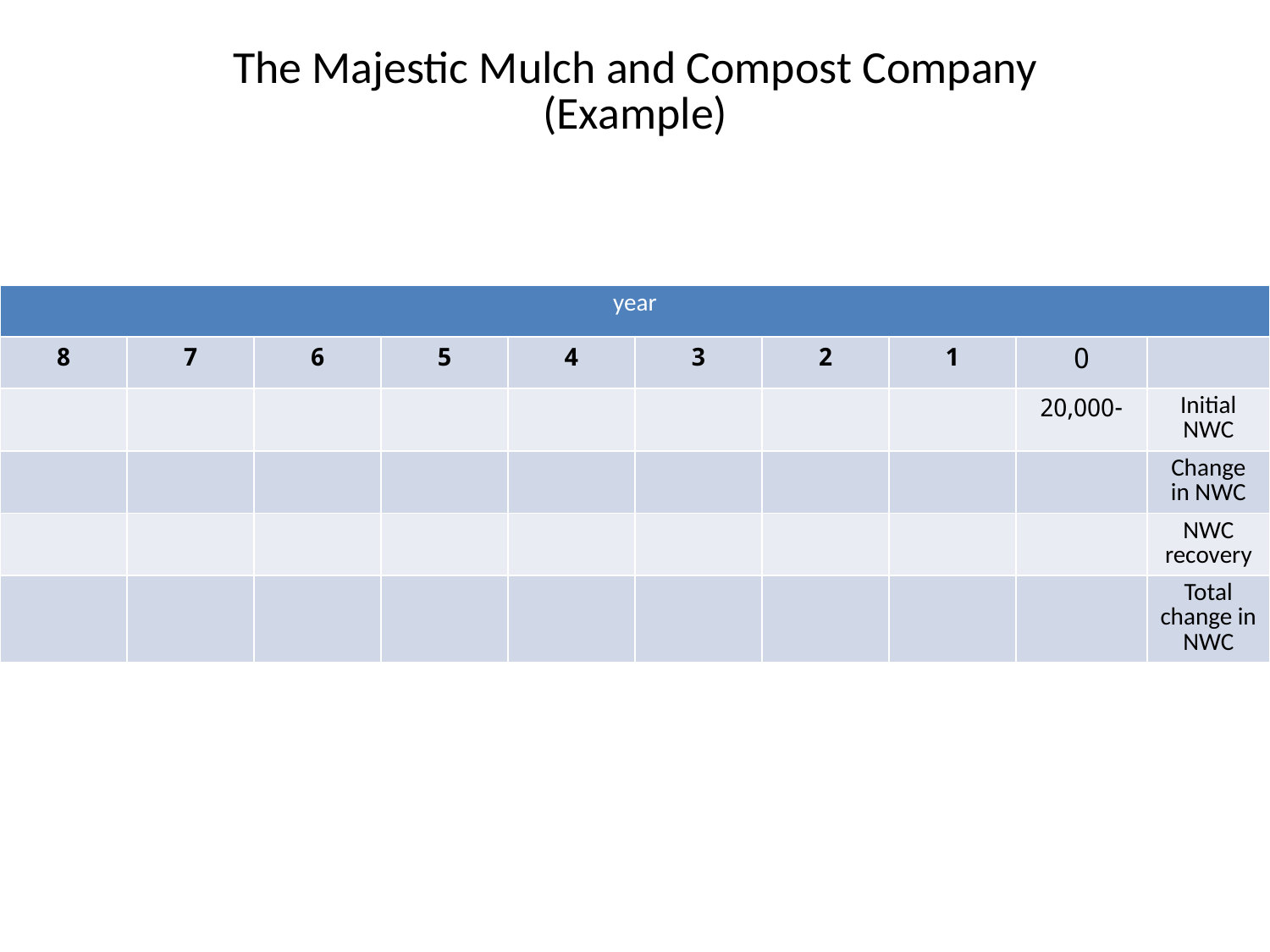

# The Majestic Mulch and Compost Company (Example)
| year |  |  |  |  |  |  |  |  |  |
| --- | --- | --- | --- | --- | --- | --- | --- | --- | --- |
| 8 | 7 | 6 | 5 | 4 | 3 | 2 | 1 | 0 |  |
|  |  |  |  |  |  |  |  | -20,000 | Initial NWC |
|  |  |  |  |  |  |  |  |  | Change in NWC |
|  |  |  |  |  |  |  |  |  | NWC recovery |
|  |  |  |  |  |  |  |  |  | Total change in NWC |